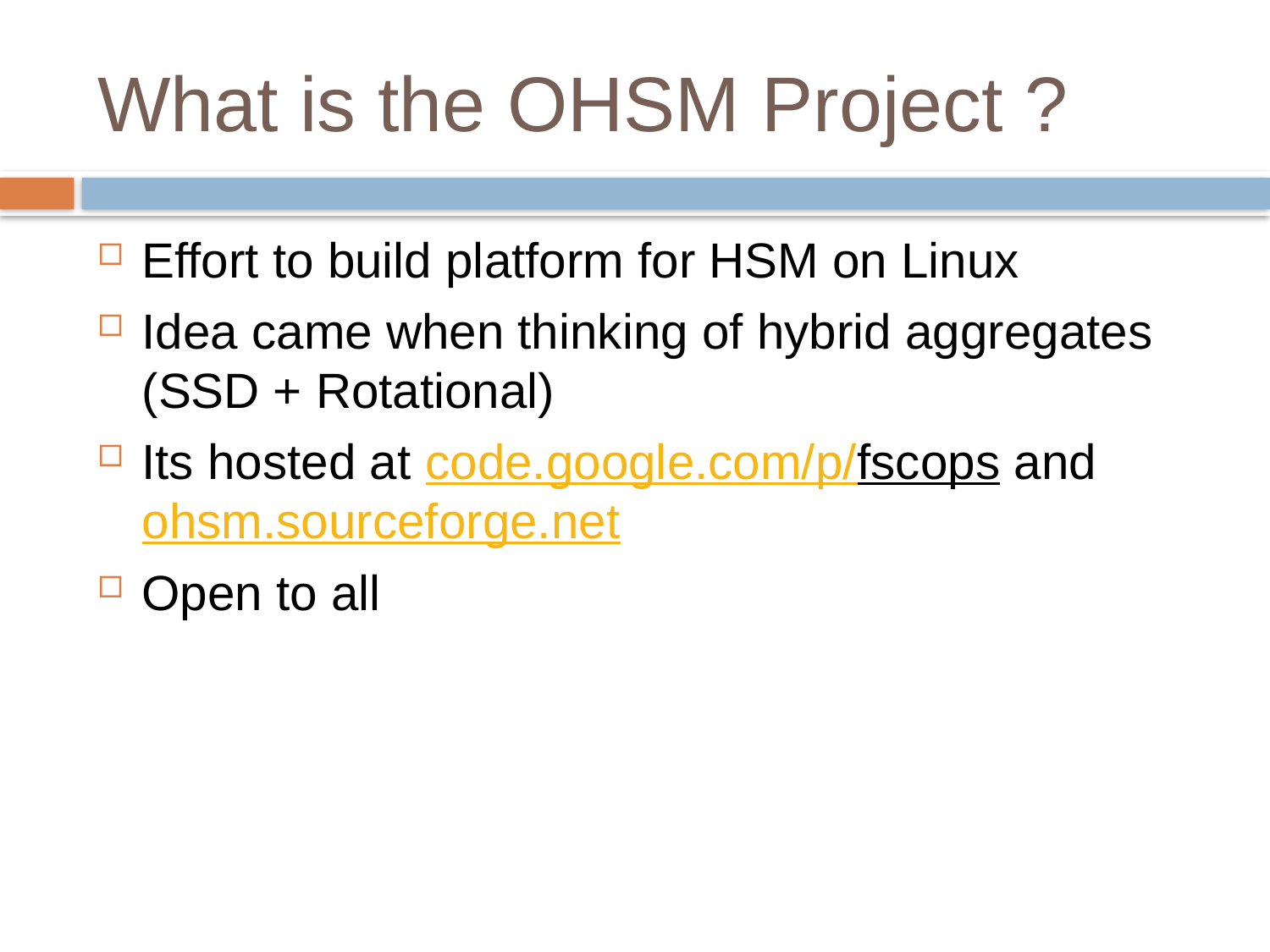

# What is the OHSM Project ?
Effort to build platform for HSM on Linux
Idea came when thinking of hybrid aggregates (SSD + Rotational)
Its hosted at code.google.com/p/fscops and ohsm.sourceforge.net
Open to all